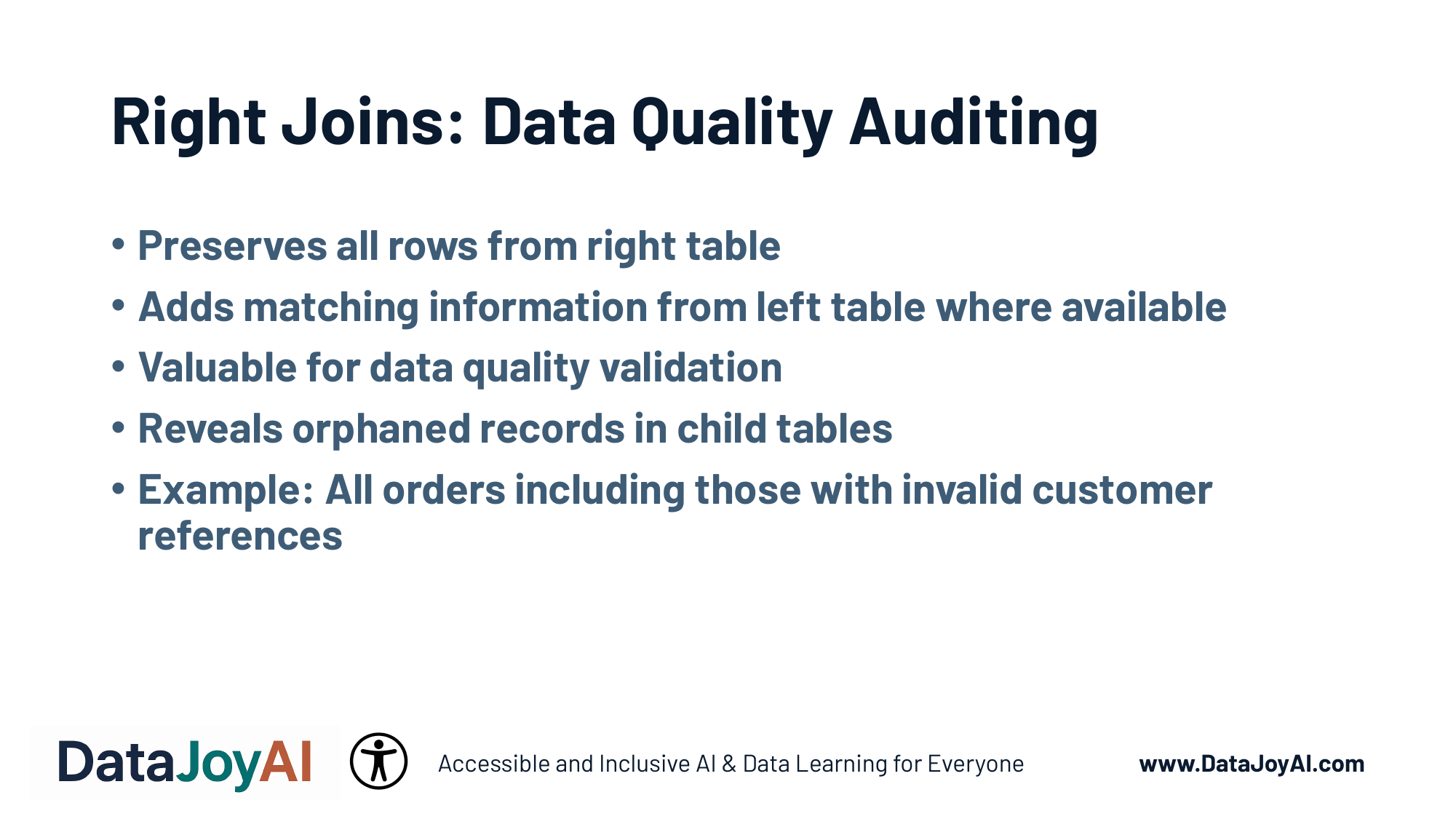

# Right Joins: Data Quality Auditing
Preserves all rows from right table
Adds matching information from left table where available
Valuable for data quality validation
Reveals orphaned records in child tables
Example: All orders including those with invalid customer references